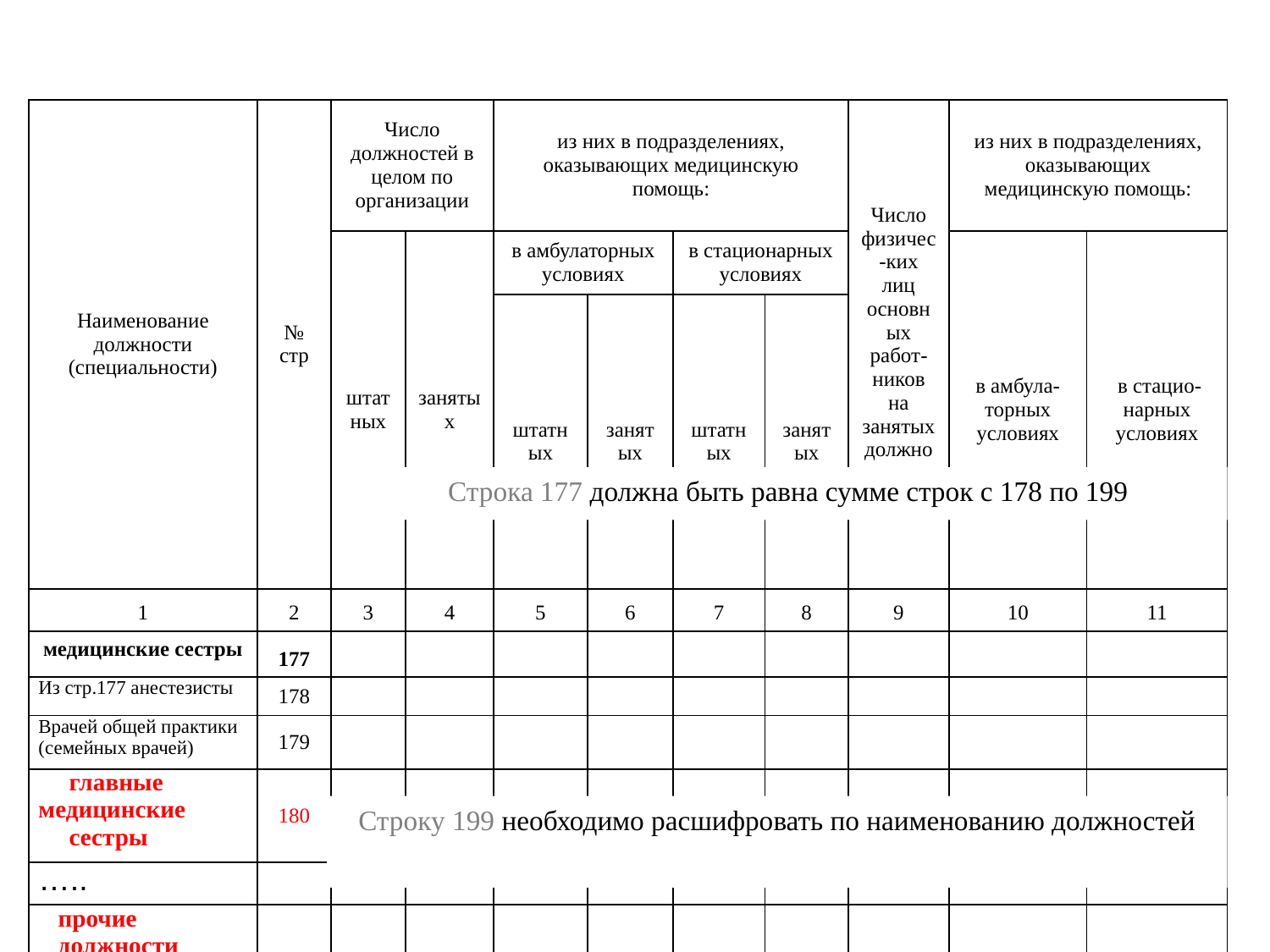

| Наименование должности (специальности) | № стр | Число должностей в целом по организации |  | из них в подразделениях, оказывающих медицинскую помощь: |  |  |  | Число физичес-ких лиц основных работ-ников на занятых должно-стях | из них в подразделениях, оказывающих медицинскую помощь: |  |
| --- | --- | --- | --- | --- | --- | --- | --- | --- | --- | --- |
|  |  | штатных | занятых | в амбулаторных условиях |  | в стационарных условиях |  |  | в амбула-торных условиях | в стацио-нарных условиях |
|  |  |  |  | штатных | занятых | штатных | занятых |  |  |  |
| 1 | 2 | 3 | 4 | 5 | 6 | 7 | 8 | 9 | 10 | 11 |
| медицинские сестры | 177 |  |  |  |  |  |  |  |  |  |
| Из стр.177 анестезисты | 178 |  |  |  |  |  |  |  |  |  |
| Врачей общей практики (семейных врачей) | 179 |  |  |  |  |  |  |  |  |  |
| главные медицинские сестры | 180 |  |  |  |  |  |  |  |  |  |
| ….. |  |  |  |  |  |  |  |  |  |  |
| прочие должности медицинских сестер | 199 |  |  |  |  |  |  |  |  |  |
| … |  |  |  |  |  |  |  |  |  |  |
Строка 177 должна быть равна сумме строк с 178 по 199
Строку 199 необходимо расшифровать по наименованию должностей